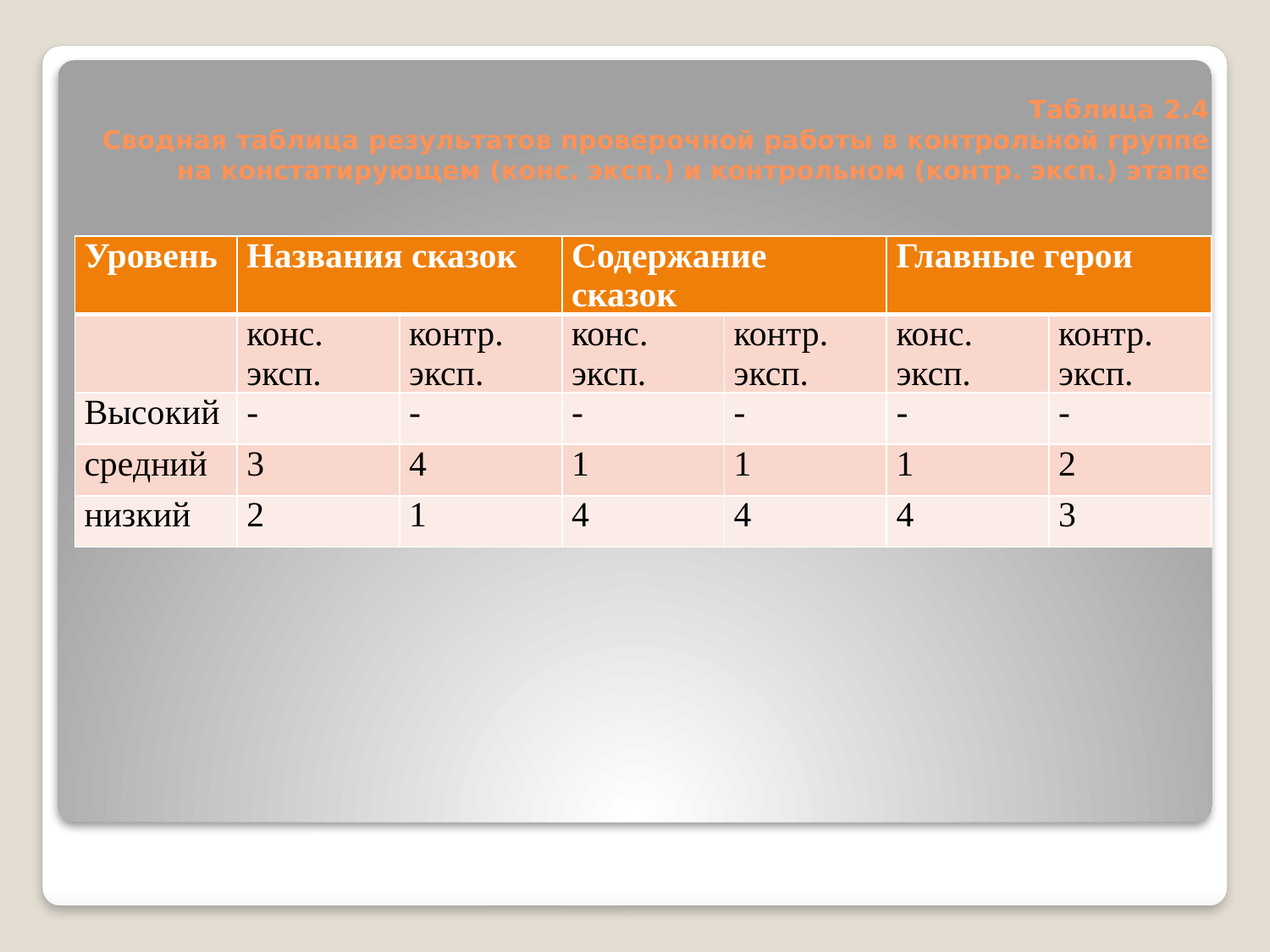

# Таблица 2.4 Сводная таблица результатов проверочной работы в контрольной группе на констатирующем (конс. эксп.) и контрольном (контр. эксп.) этапе
| Уровень | Названия сказок |  | Содержание сказок |  | Главные герои |  |
| --- | --- | --- | --- | --- | --- | --- |
|  | конс. эксп. | контр. эксп. | конс. эксп. | контр. эксп. | конс. эксп. | контр. эксп. |
| Высокий | - | - | - | - | - | - |
| средний | 3 | 4 | 1 | 1 | 1 | 2 |
| низкий | 2 | 1 | 4 | 4 | 4 | 3 |